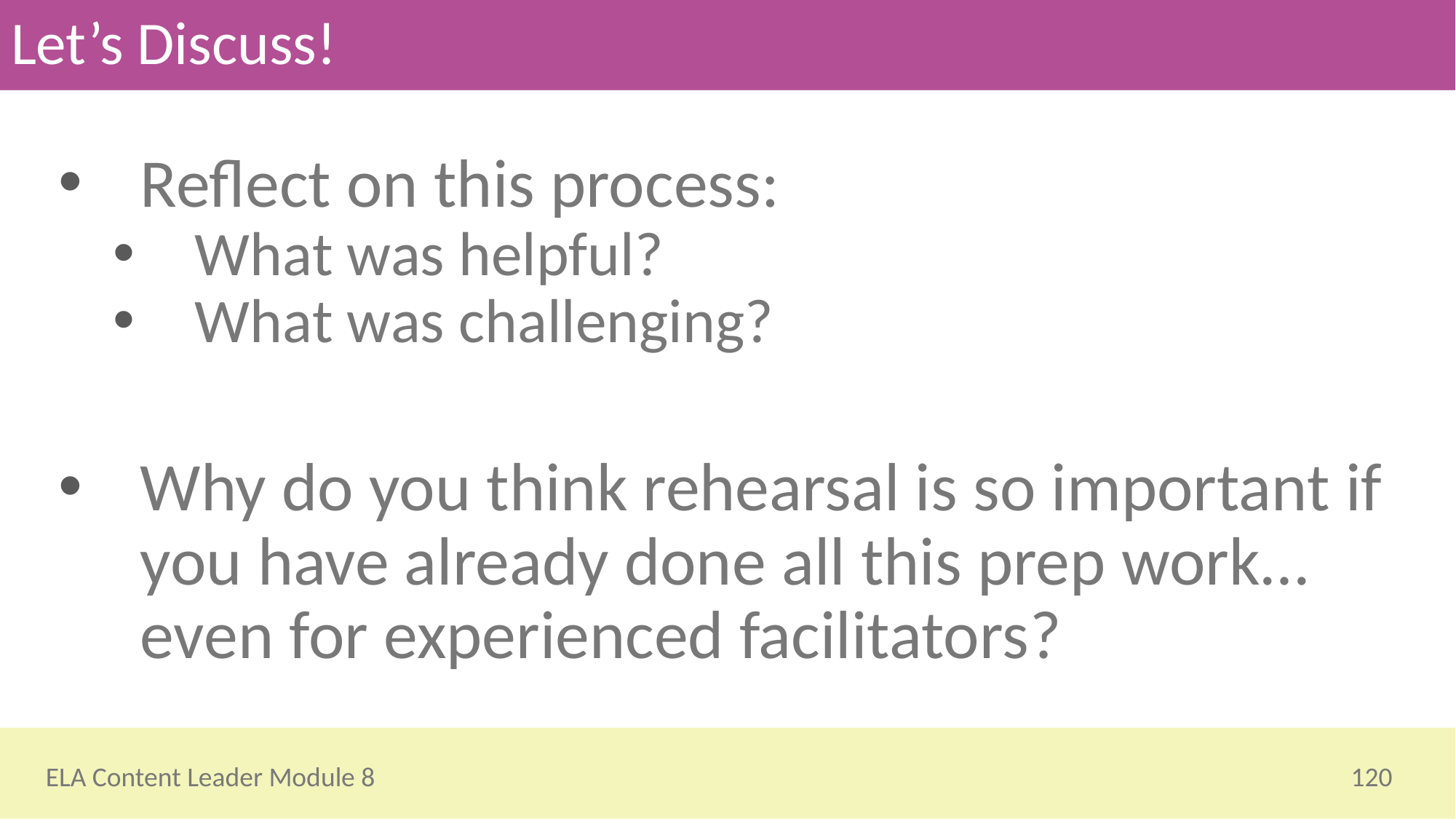

# Let’s Discuss!
Reflect on this process:
What was helpful?
What was challenging?

Why do you think rehearsal is so important if you have already done all this prep work… even for experienced facilitators?

120